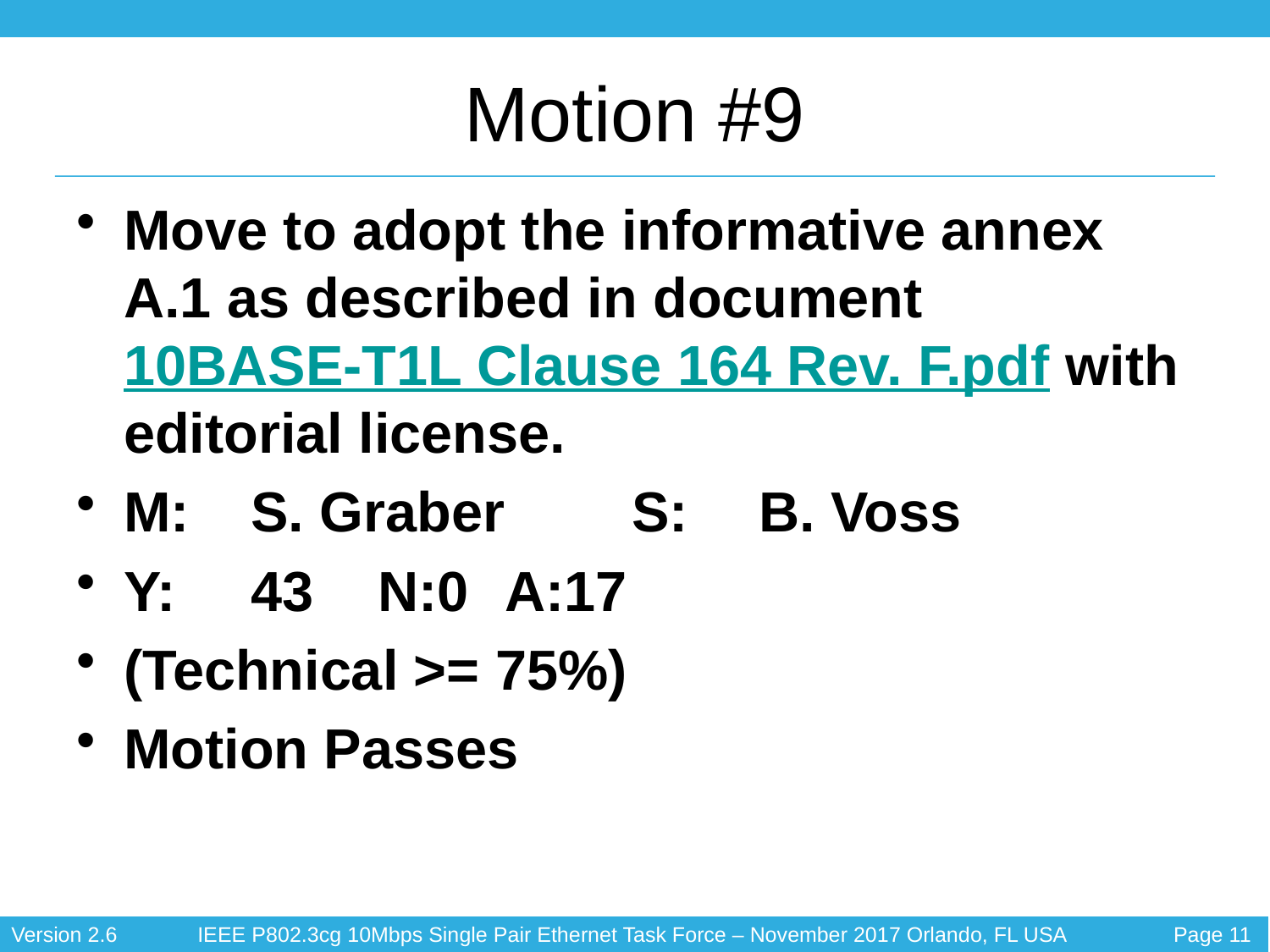

# Motion #9
Move to adopt the informative annex A.1 as described in document 10BASE-T1L Clause 164 Rev. F.pdf with editorial license.
M:	S. Graber	S: 	B. Voss
Y:	43	N:0	A:17
(Technical >= 75%)
Motion Passes